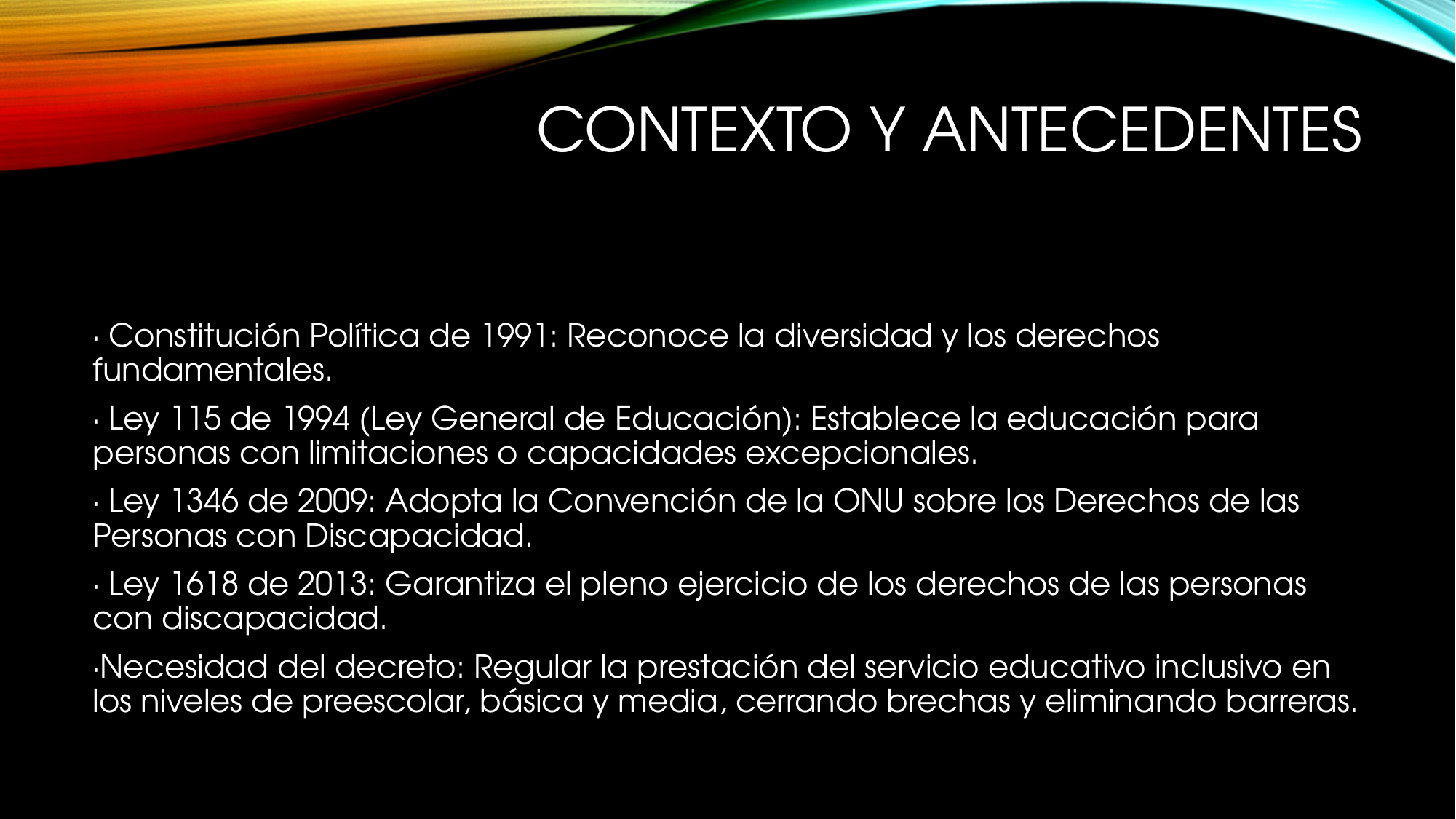

# Contexto y Antecedentes

· Constitución Política de 1991: Reconoce la diversidad y los derechos fundamentales.
· Ley 115 de 1994 (Ley General de Educación): Establece la educación para personas con limitaciones o capacidades excepcionales.
· Ley 1346 de 2009: Adopta la Convención de la ONU sobre los Derechos de las Personas con Discapacidad.
· Ley 1618 de 2013: Garantiza el pleno ejercicio de los derechos de las personas con discapacidad.
·Necesidad del decreto: Regular la prestación del servicio educativo inclusivo en los niveles de preescolar, básica y media, cerrando brechas y eliminando barreras.